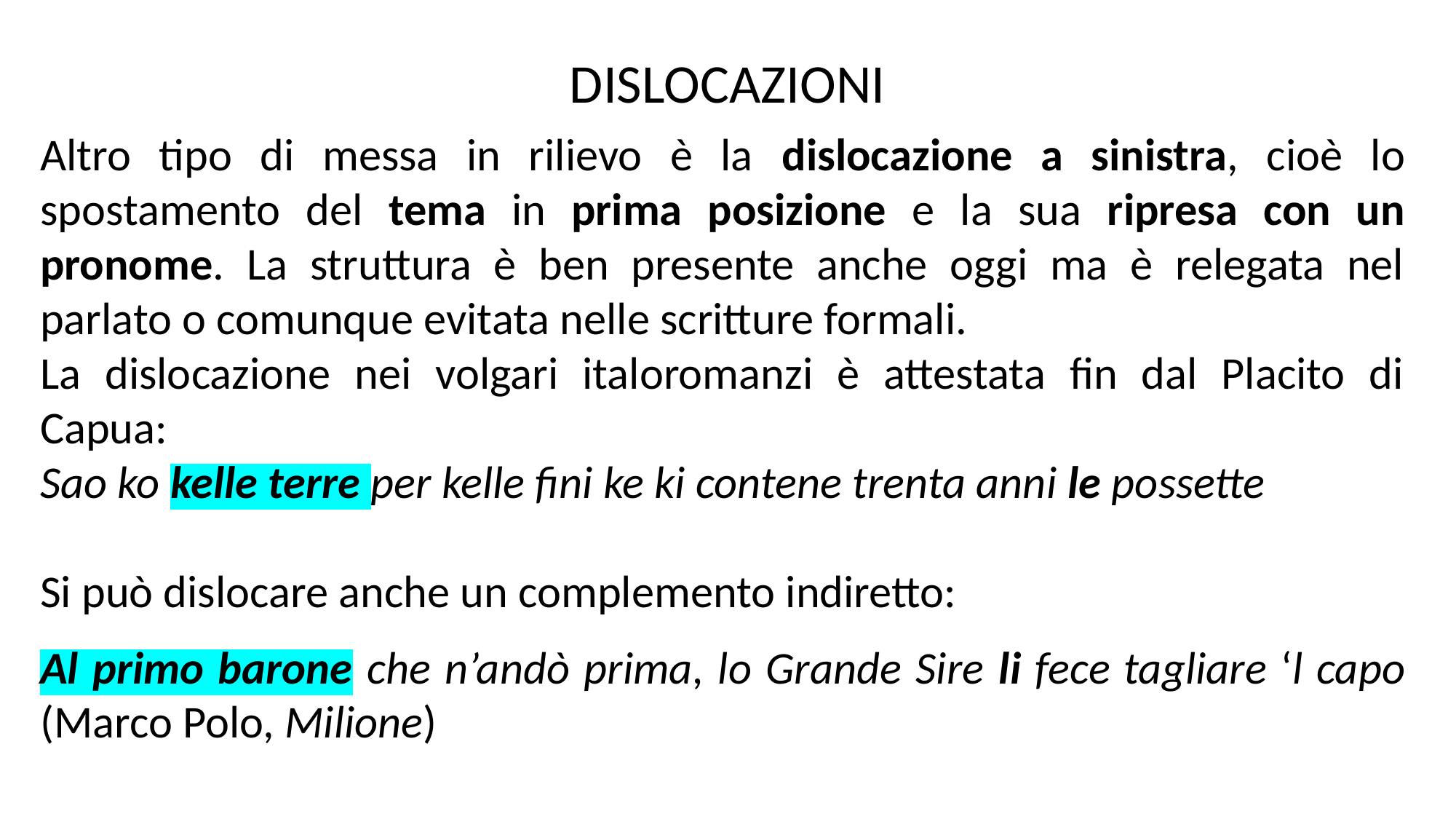

DISLOCAZIONI
Altro tipo di messa in rilievo è la dislocazione a sinistra, cioè lo spostamento del tema in prima posizione e la sua ripresa con un pronome. La struttura è ben presente anche oggi ma è relegata nel parlato o comunque evitata nelle scritture formali.
La dislocazione nei volgari italoromanzi è attestata fin dal Placito di Capua:
Sao ko kelle terre per kelle fini ke ki contene trenta anni le possette

Si può dislocare anche un complemento indiretto:

Al primo barone che n’andò prima, lo Grande Sire li fece tagliare ‘l capo (Marco Polo, Milione)